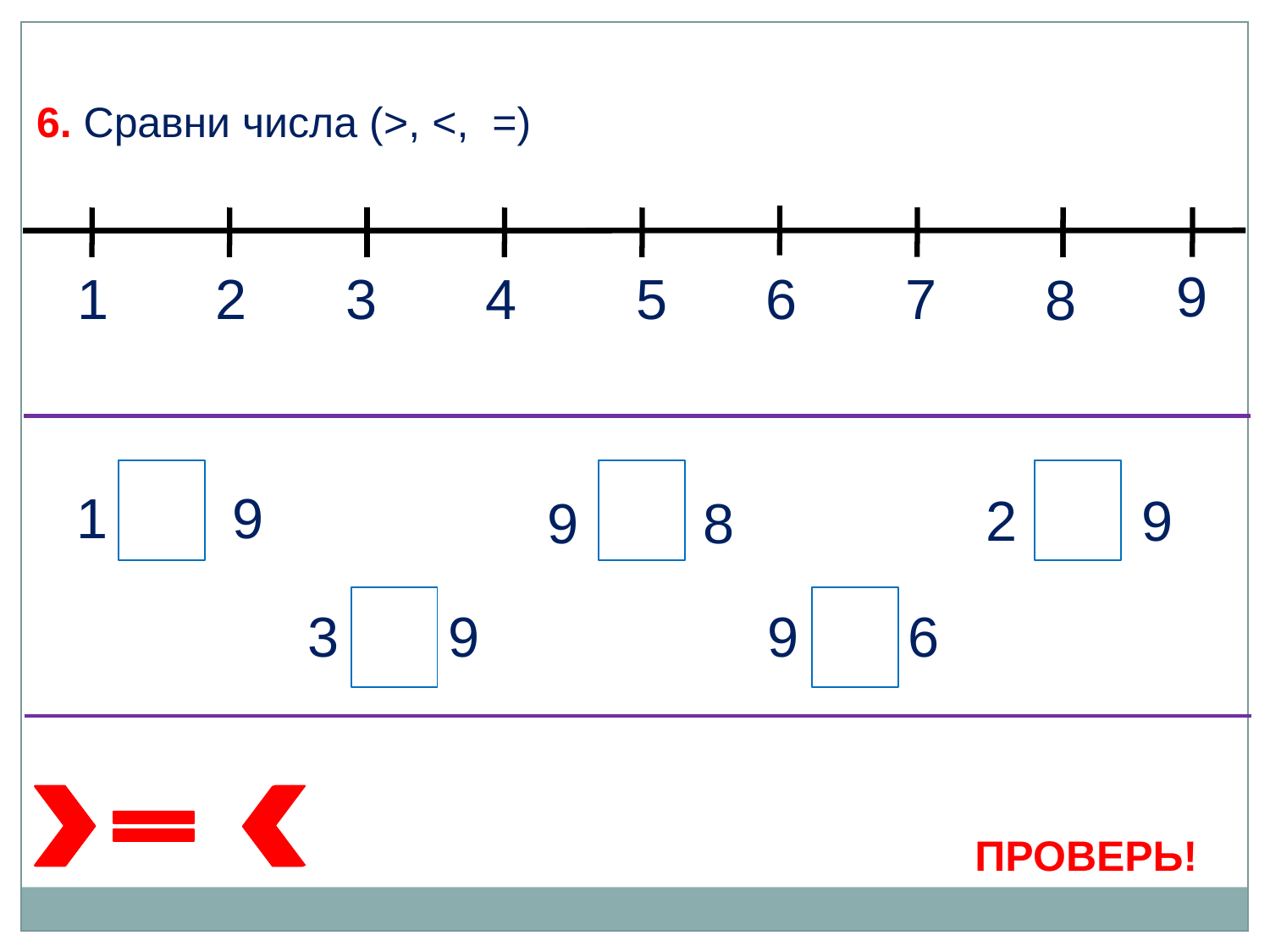

6. Сравни числа (>, <,  =)
9
1
2
3
4
5
6
7
8

1        9
2        9
9        8

3       9
9       6

ПРОВЕРЬ!